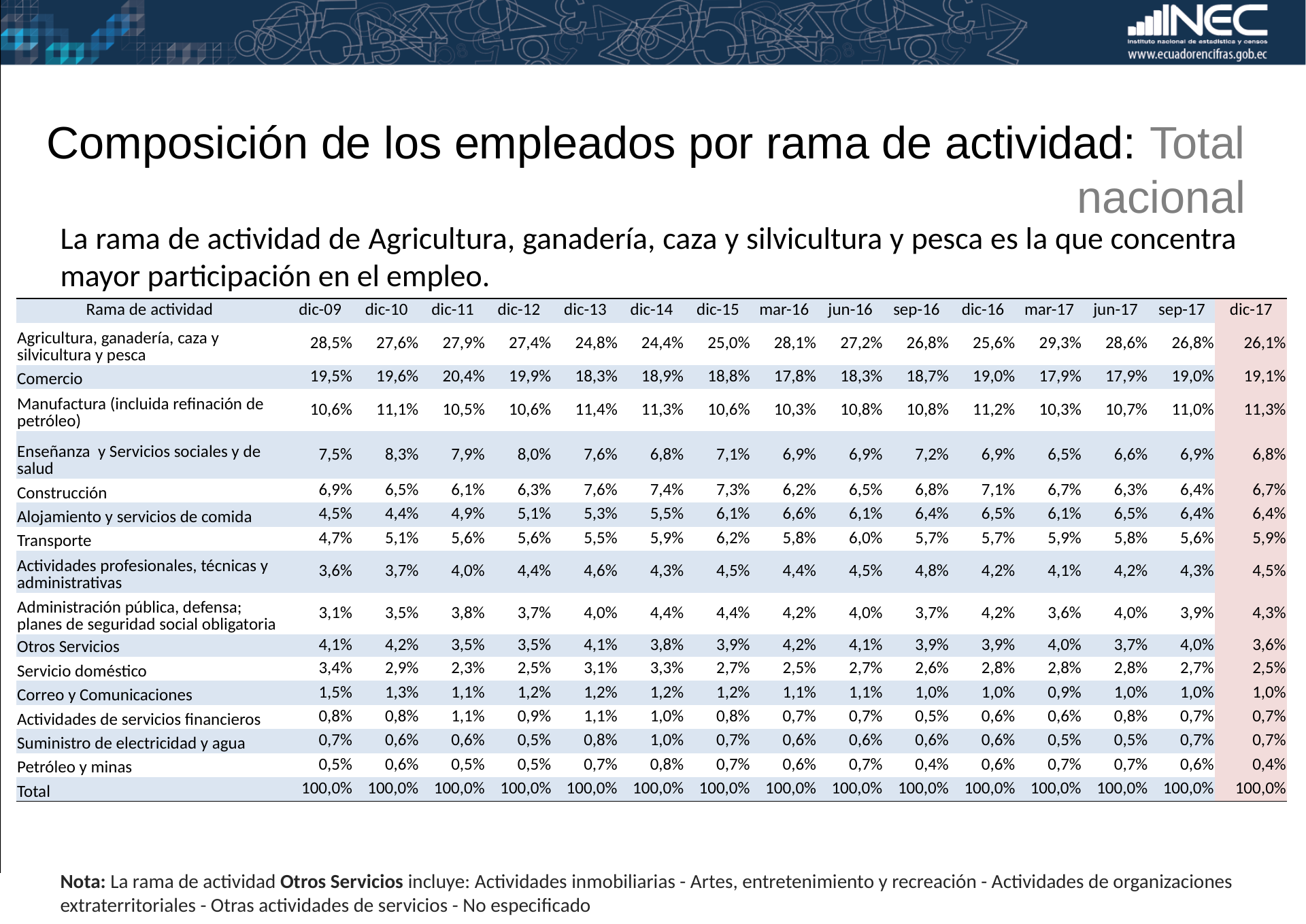

Composición de los empleados por rama de actividad: Total nacional
La rama de actividad de Agricultura, ganadería, caza y silvicultura y pesca es la que concentra mayor participación en el empleo.
| Rama de actividad | dic-09 | dic-10 | dic-11 | dic-12 | dic-13 | dic-14 | dic-15 | mar-16 | jun-16 | sep-16 | dic-16 | mar-17 | jun-17 | sep-17 | dic-17 |
| --- | --- | --- | --- | --- | --- | --- | --- | --- | --- | --- | --- | --- | --- | --- | --- |
| Agricultura, ganadería, caza y silvicultura y pesca | 28,5% | 27,6% | 27,9% | 27,4% | 24,8% | 24,4% | 25,0% | 28,1% | 27,2% | 26,8% | 25,6% | 29,3% | 28,6% | 26,8% | 26,1% |
| Comercio | 19,5% | 19,6% | 20,4% | 19,9% | 18,3% | 18,9% | 18,8% | 17,8% | 18,3% | 18,7% | 19,0% | 17,9% | 17,9% | 19,0% | 19,1% |
| Manufactura (incluida refinación de petróleo) | 10,6% | 11,1% | 10,5% | 10,6% | 11,4% | 11,3% | 10,6% | 10,3% | 10,8% | 10,8% | 11,2% | 10,3% | 10,7% | 11,0% | 11,3% |
| Enseñanza y Servicios sociales y de salud | 7,5% | 8,3% | 7,9% | 8,0% | 7,6% | 6,8% | 7,1% | 6,9% | 6,9% | 7,2% | 6,9% | 6,5% | 6,6% | 6,9% | 6,8% |
| Construcción | 6,9% | 6,5% | 6,1% | 6,3% | 7,6% | 7,4% | 7,3% | 6,2% | 6,5% | 6,8% | 7,1% | 6,7% | 6,3% | 6,4% | 6,7% |
| Alojamiento y servicios de comida | 4,5% | 4,4% | 4,9% | 5,1% | 5,3% | 5,5% | 6,1% | 6,6% | 6,1% | 6,4% | 6,5% | 6,1% | 6,5% | 6,4% | 6,4% |
| Transporte | 4,7% | 5,1% | 5,6% | 5,6% | 5,5% | 5,9% | 6,2% | 5,8% | 6,0% | 5,7% | 5,7% | 5,9% | 5,8% | 5,6% | 5,9% |
| Actividades profesionales, técnicas y administrativas | 3,6% | 3,7% | 4,0% | 4,4% | 4,6% | 4,3% | 4,5% | 4,4% | 4,5% | 4,8% | 4,2% | 4,1% | 4,2% | 4,3% | 4,5% |
| Administración pública, defensa; planes de seguridad social obligatoria | 3,1% | 3,5% | 3,8% | 3,7% | 4,0% | 4,4% | 4,4% | 4,2% | 4,0% | 3,7% | 4,2% | 3,6% | 4,0% | 3,9% | 4,3% |
| Otros Servicios | 4,1% | 4,2% | 3,5% | 3,5% | 4,1% | 3,8% | 3,9% | 4,2% | 4,1% | 3,9% | 3,9% | 4,0% | 3,7% | 4,0% | 3,6% |
| Servicio doméstico | 3,4% | 2,9% | 2,3% | 2,5% | 3,1% | 3,3% | 2,7% | 2,5% | 2,7% | 2,6% | 2,8% | 2,8% | 2,8% | 2,7% | 2,5% |
| Correo y Comunicaciones | 1,5% | 1,3% | 1,1% | 1,2% | 1,2% | 1,2% | 1,2% | 1,1% | 1,1% | 1,0% | 1,0% | 0,9% | 1,0% | 1,0% | 1,0% |
| Actividades de servicios financieros | 0,8% | 0,8% | 1,1% | 0,9% | 1,1% | 1,0% | 0,8% | 0,7% | 0,7% | 0,5% | 0,6% | 0,6% | 0,8% | 0,7% | 0,7% |
| Suministro de electricidad y agua | 0,7% | 0,6% | 0,6% | 0,5% | 0,8% | 1,0% | 0,7% | 0,6% | 0,6% | 0,6% | 0,6% | 0,5% | 0,5% | 0,7% | 0,7% |
| Petróleo y minas | 0,5% | 0,6% | 0,5% | 0,5% | 0,7% | 0,8% | 0,7% | 0,6% | 0,7% | 0,4% | 0,6% | 0,7% | 0,7% | 0,6% | 0,4% |
| Total | 100,0% | 100,0% | 100,0% | 100,0% | 100,0% | 100,0% | 100,0% | 100,0% | 100,0% | 100,0% | 100,0% | 100,0% | 100,0% | 100,0% | 100,0% |
Nota: La rama de actividad Otros Servicios incluye: Actividades inmobiliarias - Artes, entretenimiento y recreación - Actividades de organizaciones extraterritoriales - Otras actividades de servicios - No especificado